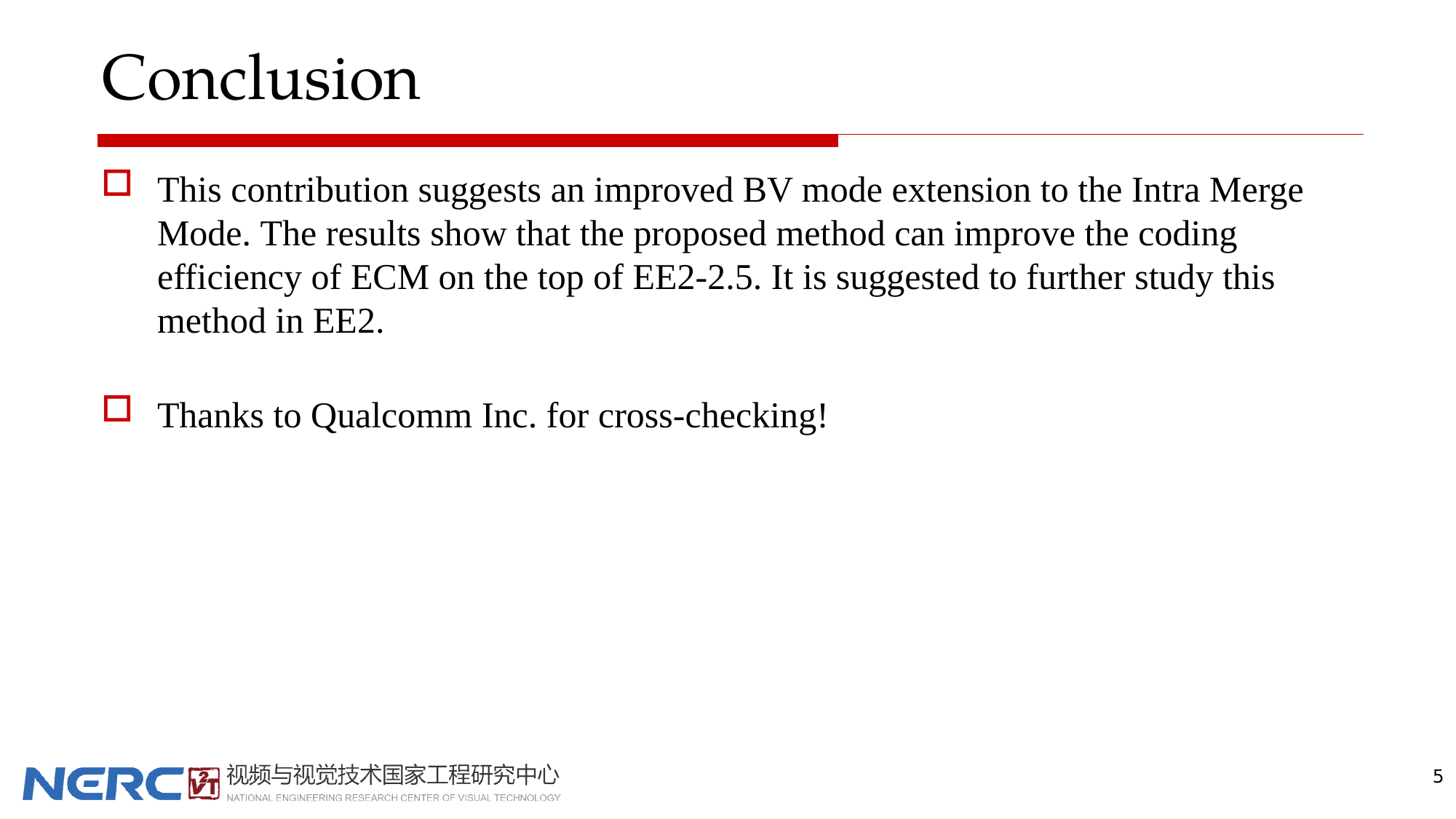

# Conclusion
This contribution suggests an improved BV mode extension to the Intra Merge Mode. The results show that the proposed method can improve the coding efficiency of ECM on the top of EE2-2.5. It is suggested to further study this method in EE2.

Thanks to Qualcomm Inc. for cross-checking!
5